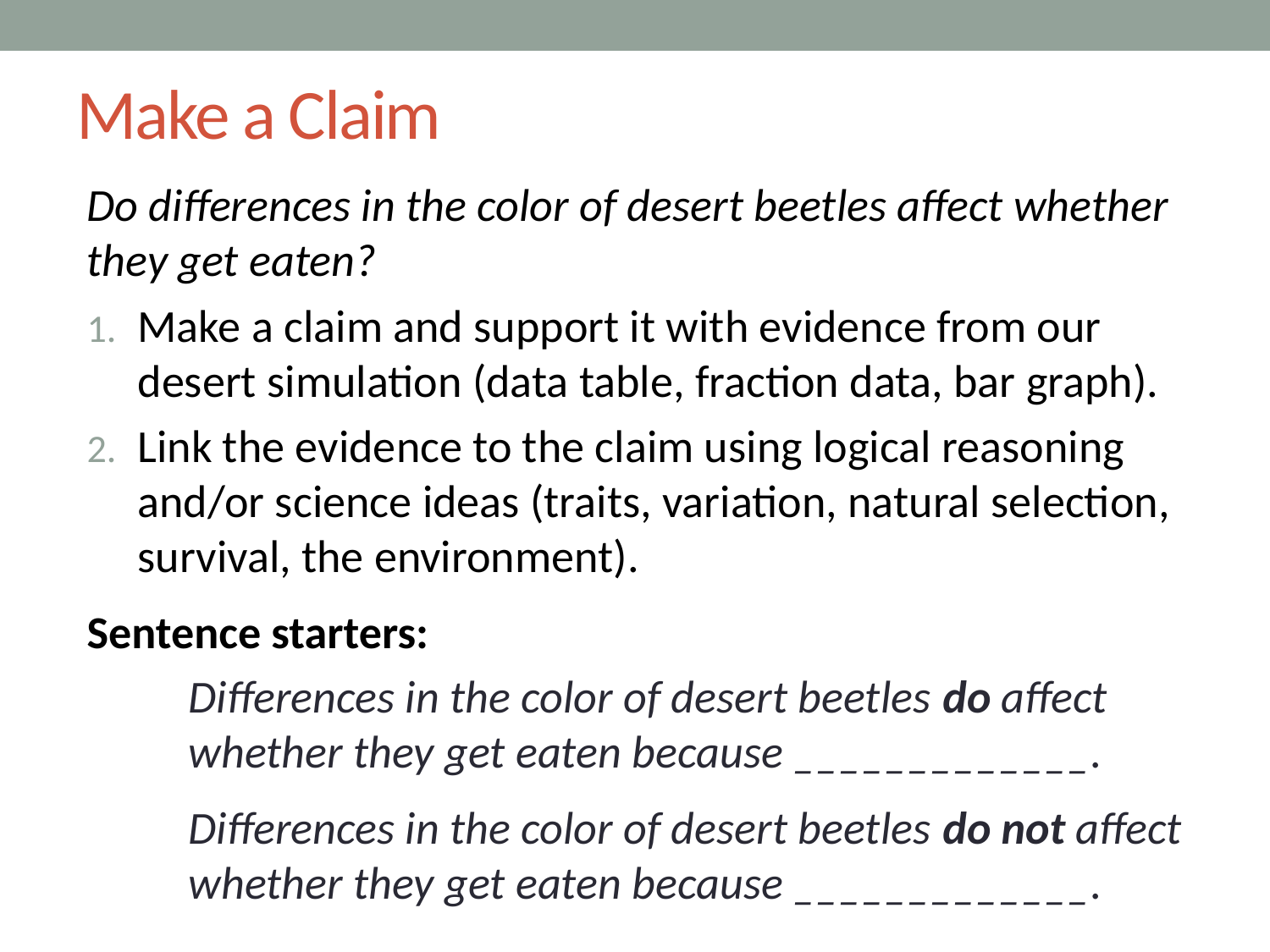

# Make a Claim
Do differences in the color of desert beetles affect whether they get eaten?
Make a claim and support it with evidence from our desert simulation (data table, fraction data, bar graph).
Link the evidence to the claim using logical reasoning  and/or science ideas (traits, variation, natural selection, survival, the environment).
Sentence starters:
Differences in the color of desert beetles do affect whether they get eaten because _____________.
Differences in the color of desert beetles do not affect whether they get eaten because _____________.